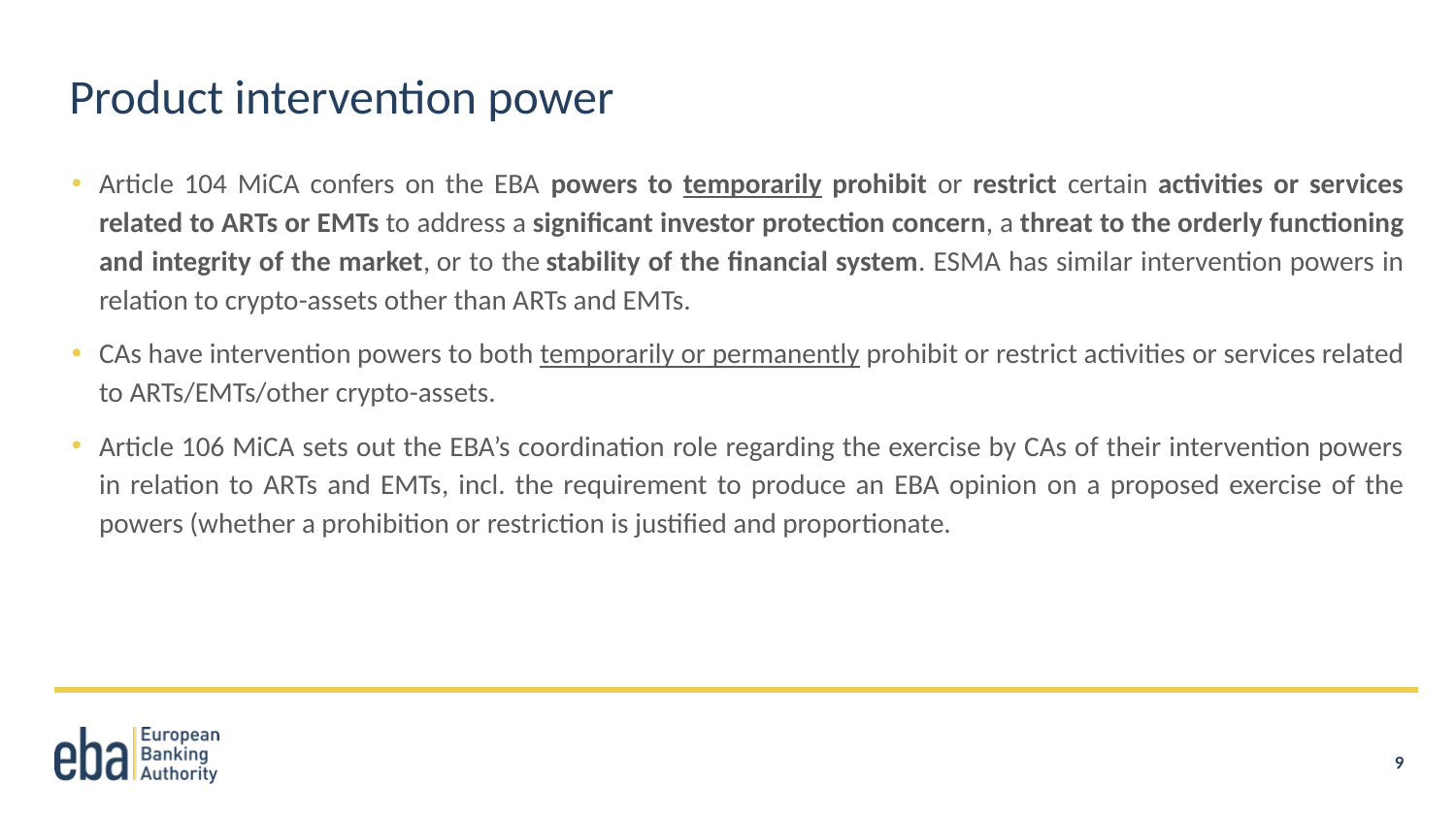

# Product intervention power
Article 104 MiCA confers on the EBA powers to temporarily prohibit or restrict certain activities or services related to ARTs or EMTs to address a significant investor protection concern, a threat to the orderly functioning and integrity of the market, or to the stability of the financial system. ESMA has similar intervention powers in relation to crypto-assets other than ARTs and EMTs.
CAs have intervention powers to both temporarily or permanently prohibit or restrict activities or services related to ARTs/EMTs/other crypto-assets.
Article 106 MiCA sets out the EBA’s coordination role regarding the exercise by CAs of their intervention powers in relation to ARTs and EMTs, incl. the requirement to produce an EBA opinion on a proposed exercise of the powers (whether a prohibition or restriction is justified and proportionate.

9